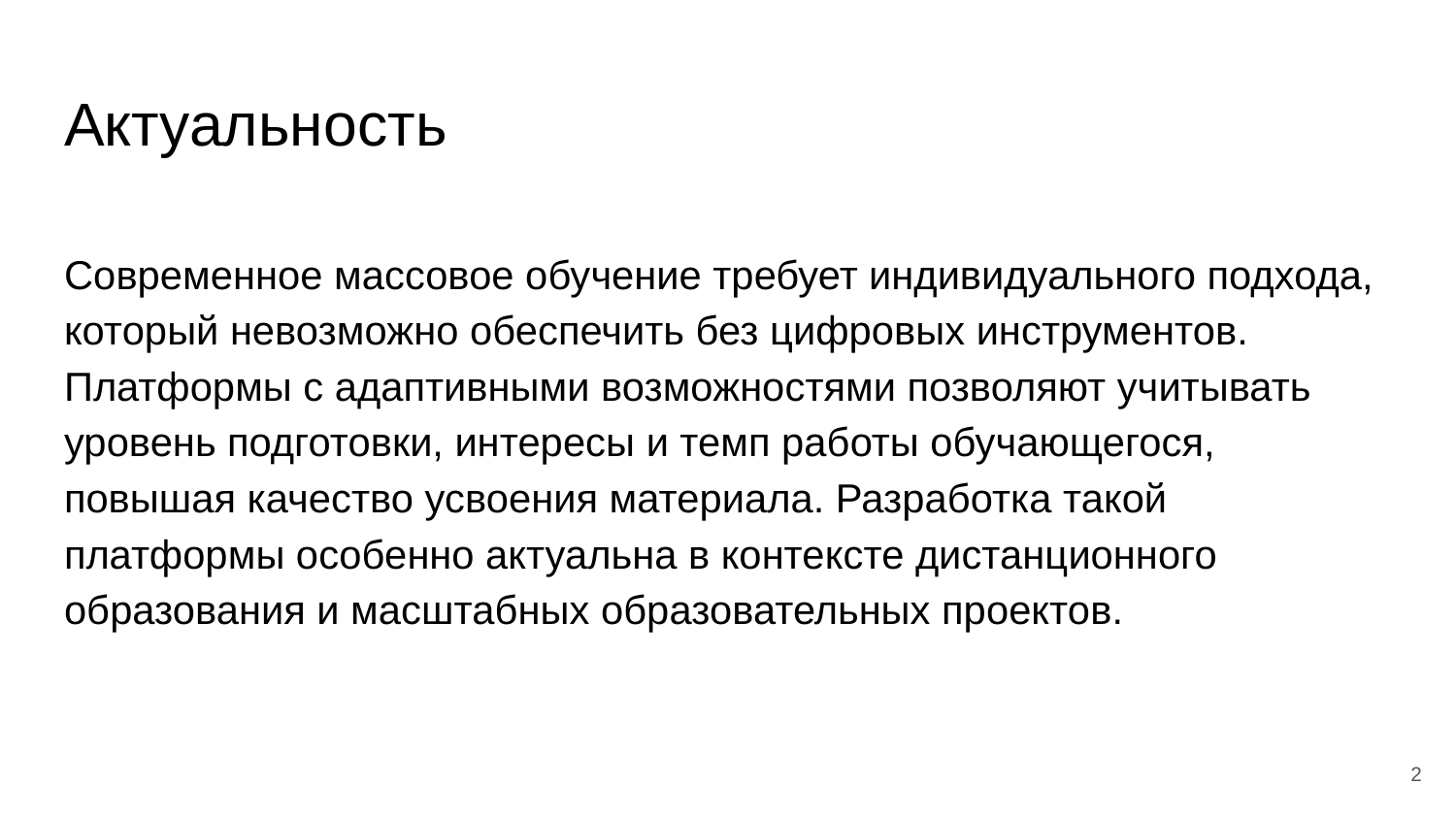

# Актуальность
Современное массовое обучение требует индивидуального подхода, который невозможно обеспечить без цифровых инструментов. Платформы с адаптивными возможностями позволяют учитывать уровень подготовки, интересы и темп работы обучающегося, повышая качество усвоения материала. Разработка такой платформы особенно актуальна в контексте дистанционного образования и масштабных образовательных проектов.

2